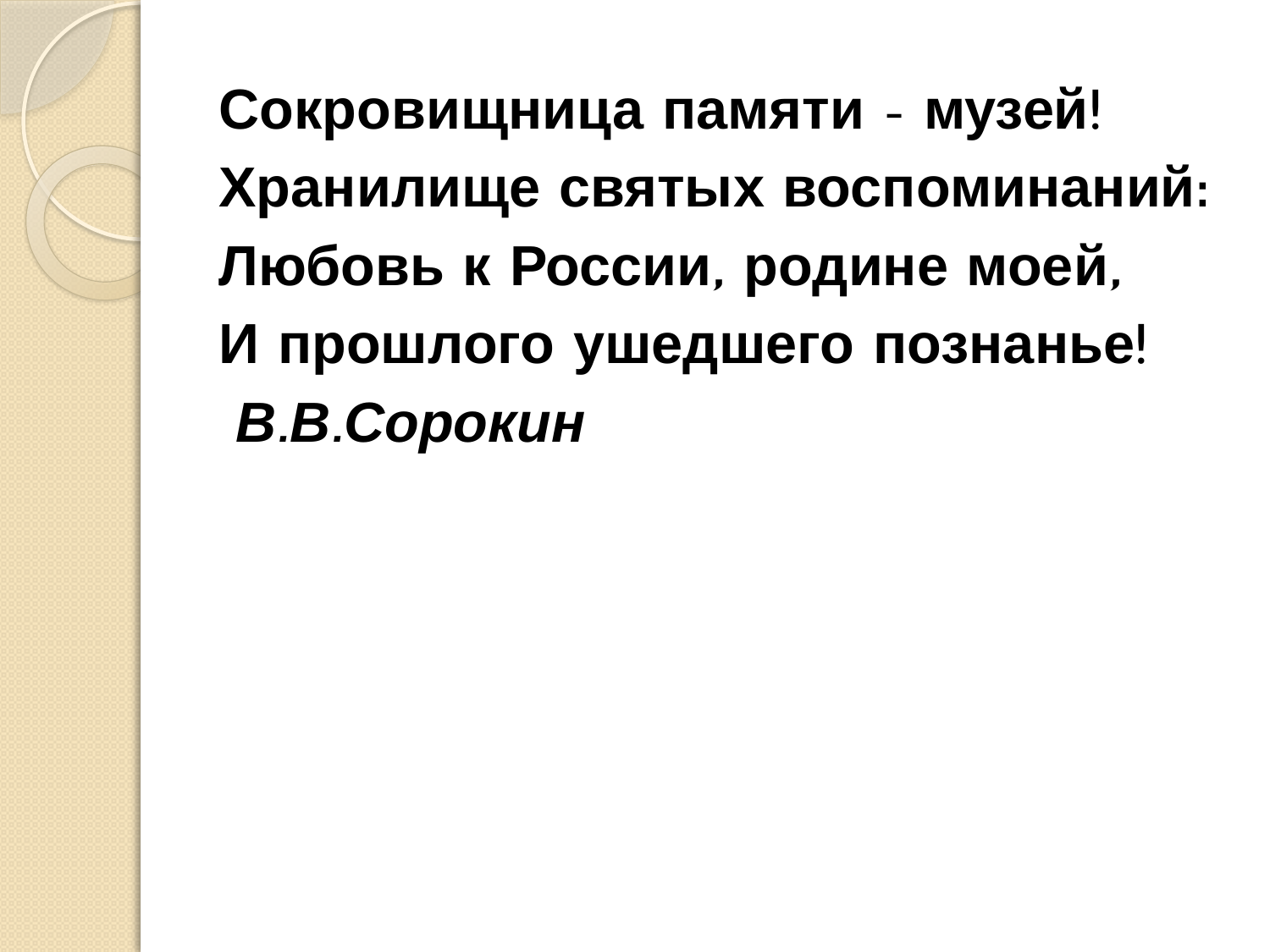

Сокровищница памяти - музей!
Хранилище святых воспоминаний:
Любовь к России, родине моей,
И прошлого ушедшего познанье!
 В.В.Сорокин